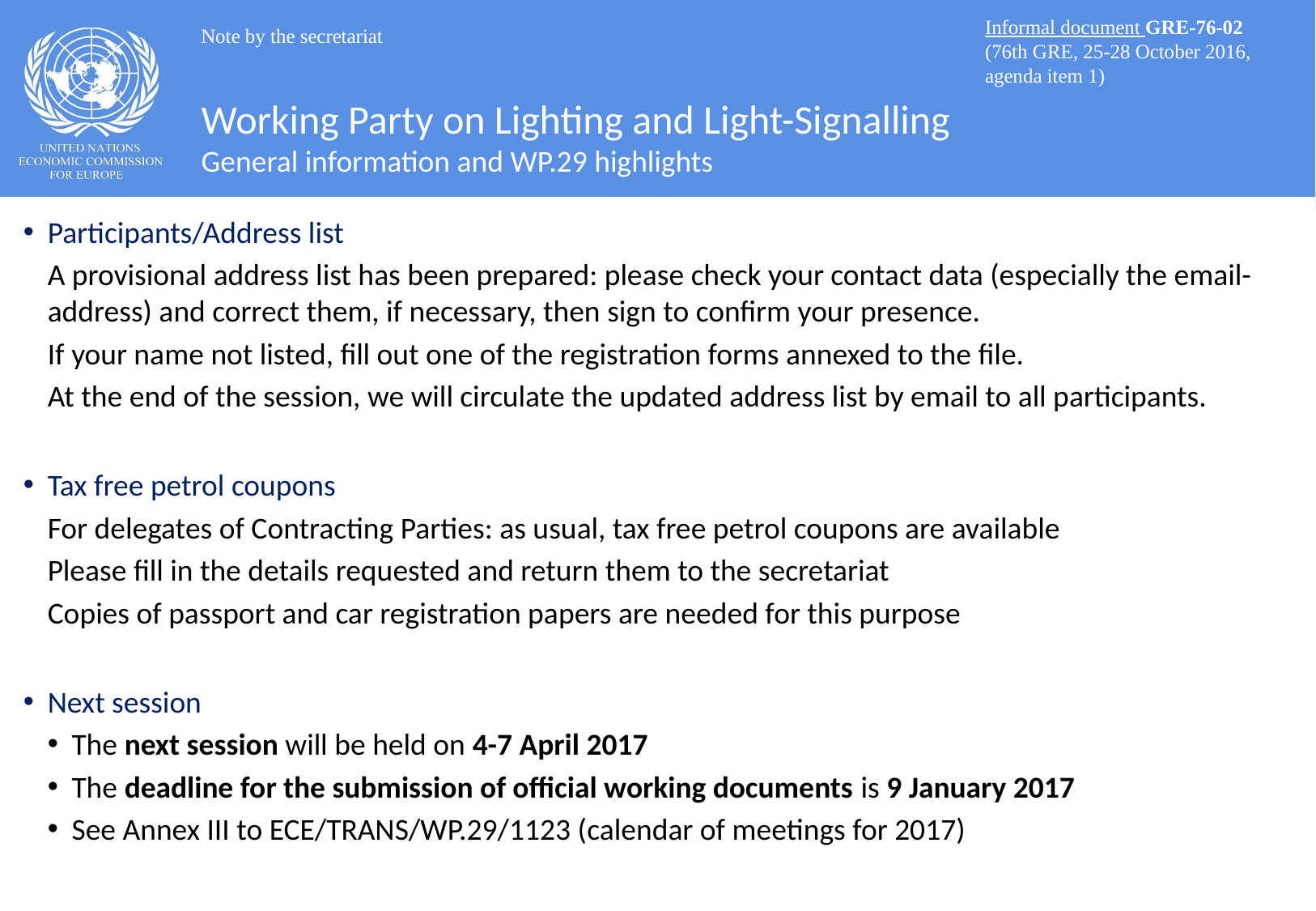

Informal document GRE-76-02
(76th GRE, 25-28 October 2016,
agenda item 1)
Note by the secretariat
# Working Party on Lighting and Light-Signalling General information and WP.29 highlights
Participants/Address list
A provisional address list has been prepared: please check your contact data (especially the email-address) and correct them, if necessary, then sign to confirm your presence.
If your name not listed, fill out one of the registration forms annexed to the file.
At the end of the session, we will circulate the updated address list by email to all participants.

Tax free petrol coupons
For delegates of Contracting Parties: as usual, tax free petrol coupons are available
Please fill in the details requested and return them to the secretariat
Copies of passport and car registration papers are needed for this purpose

Next session
The next session will be held on 4-7 April 2017
The deadline for the submission of official working documents is 9 January 2017
See Annex III to ECE/TRANS/WP.29/1123 (calendar of meetings for 2017)